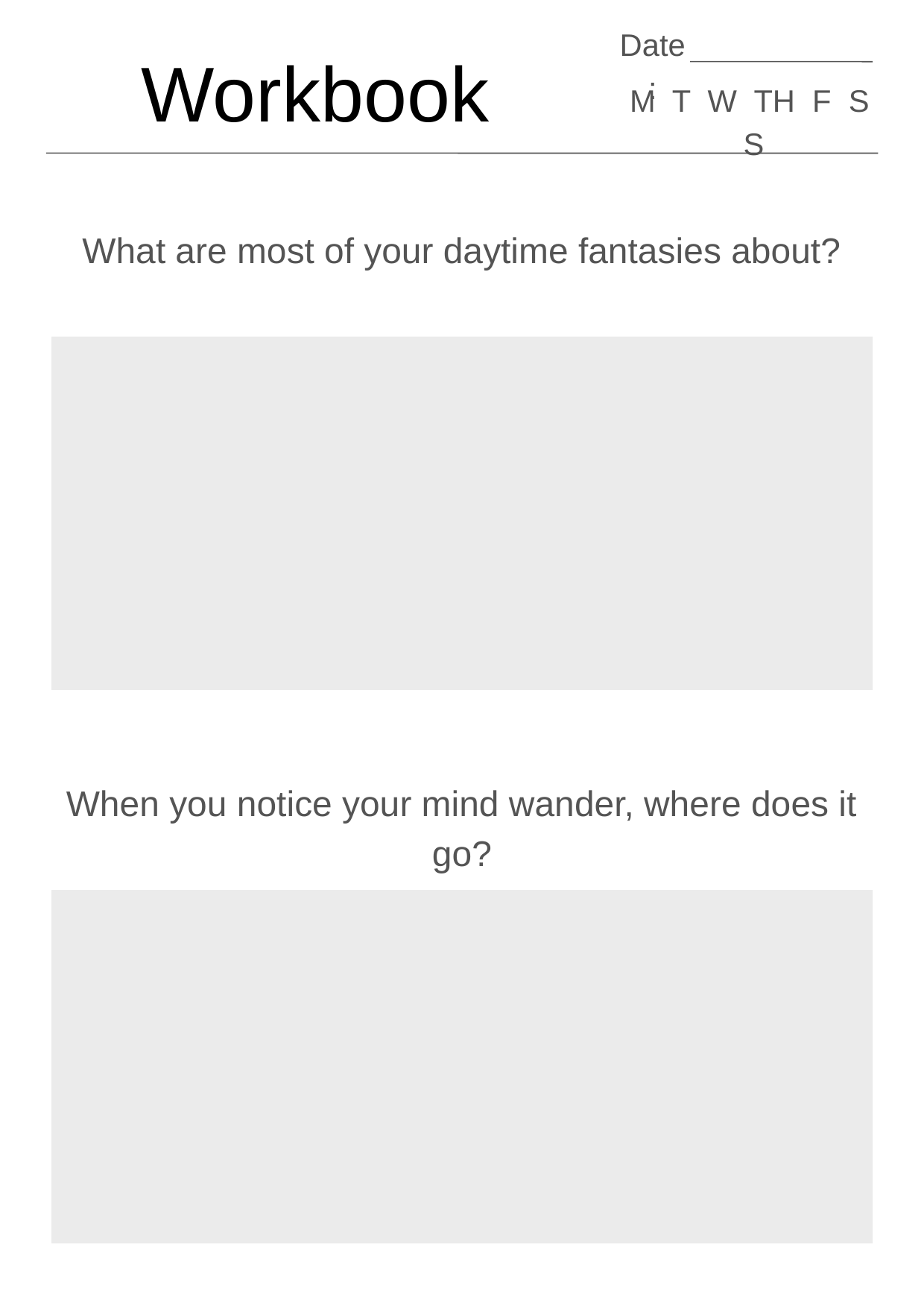

Date:
Workbook

M  T  W  TH  F  S  S

What are most of your daytime fantasies about?

When you notice your mind wander, where does it go?